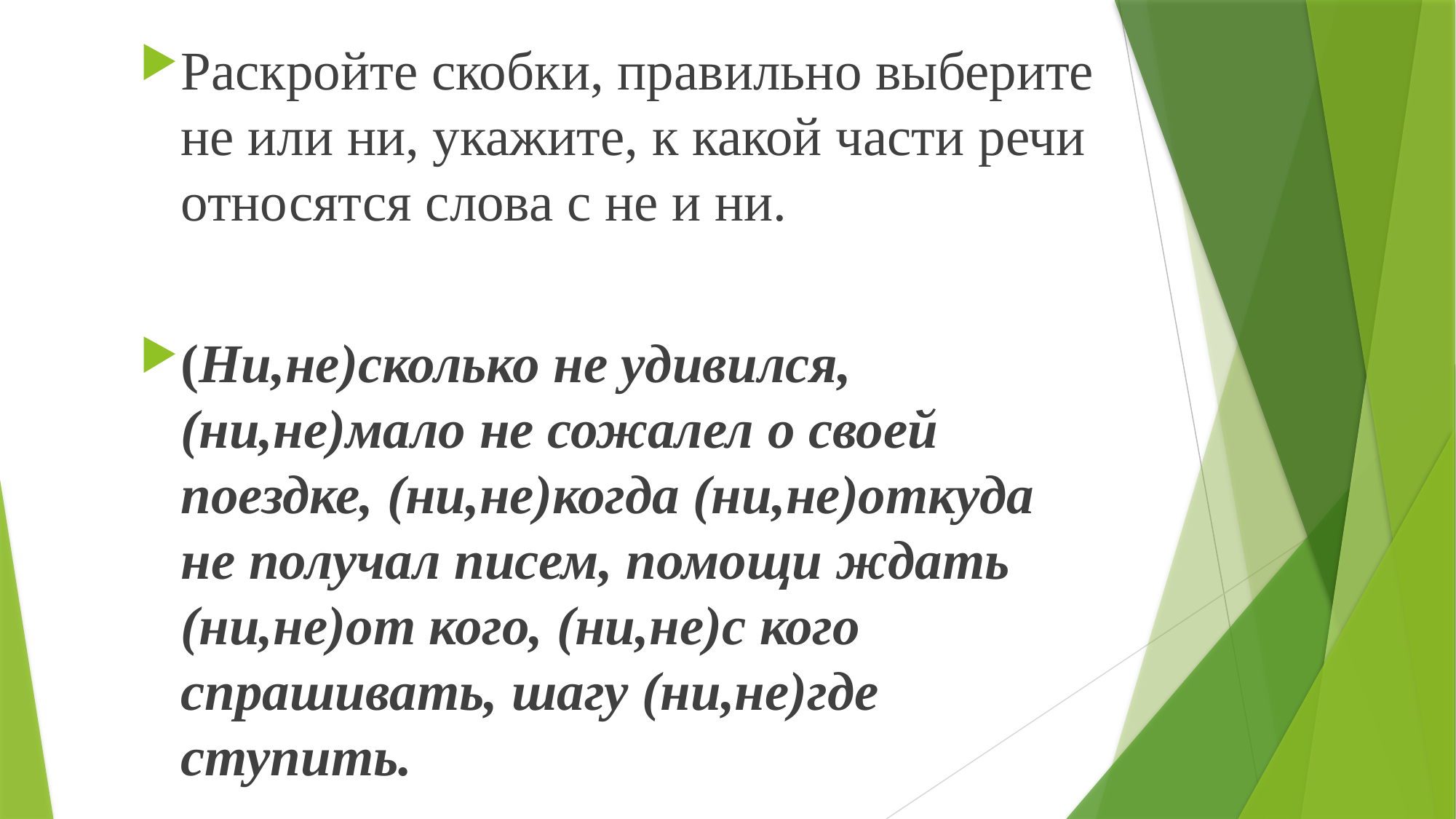

Раскройте скобки, правильно выберите не или ни, укажите, к какой части речи относятся слова с не и ни.

(Ни,не)сколько не удивился, (ни,не)мало не сожалел о своей поездке, (ни,не)когда (ни,не)откуда не получал писем, помощи ждать  (ни,не)от кого, (ни,не)с кого спрашивать, шагу (ни,не)где ступить.
#